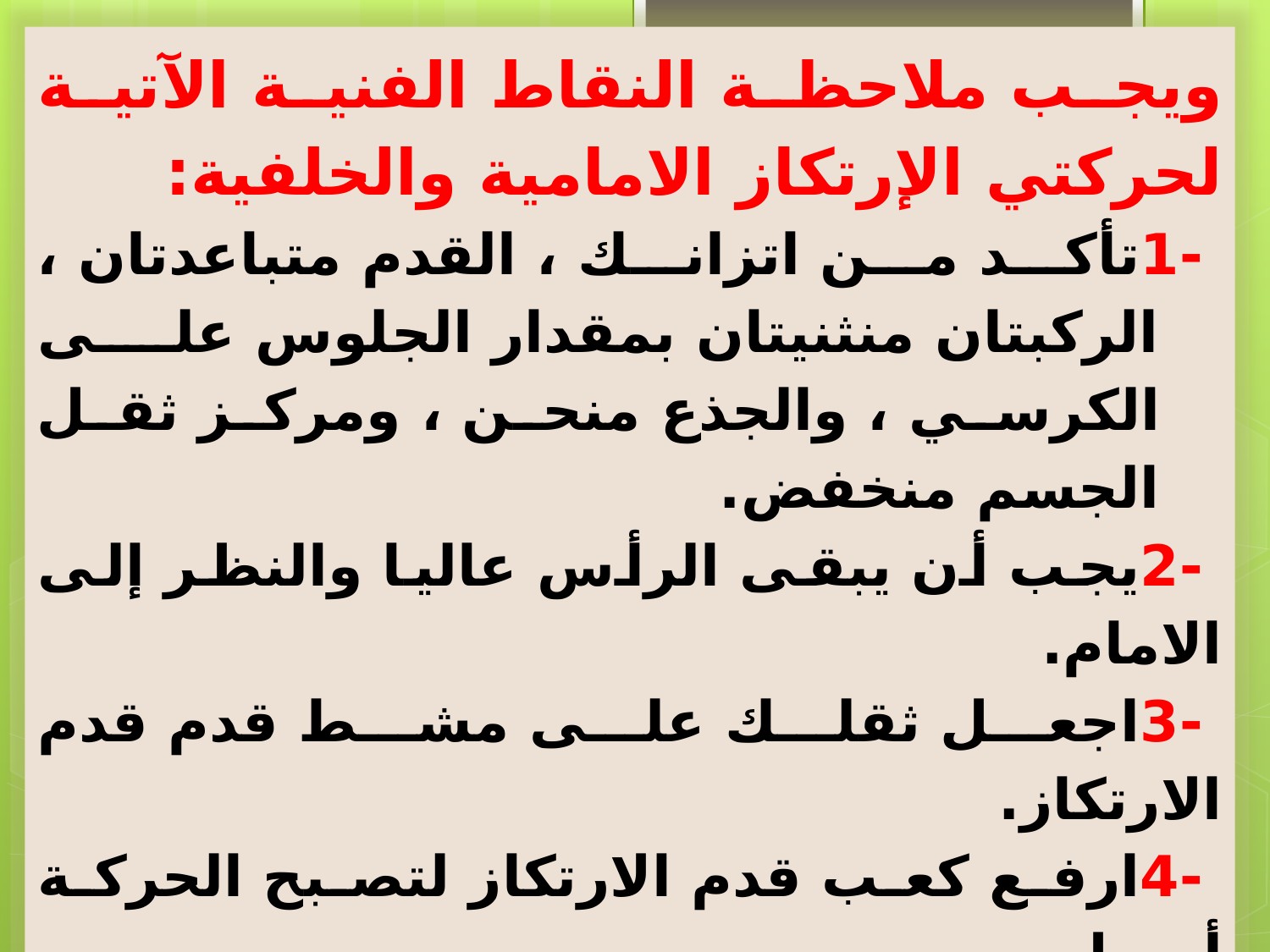

ويجب ملاحظة النقاط الفنية الآتية لحركتي الإرتكاز الامامية والخلفية:
 -1تأكد من اتزانك ، القدم متباعدتان ، الركبتان منثنيتان بمقدار الجلوس على الكرسي ، والجذع منحن ، ومركز ثقل الجسم منخفض.
 -2يجب أن يبقى الرأس عاليا والنظر إلى الامام.
 -3اجعل ثقلك على مشط قدم قدم الارتكاز.
 -4ارفع كعب قدم الارتكاز لتصبح الحركة أسهل.
يجب أن لا تنزلق قدم الارتكاز.